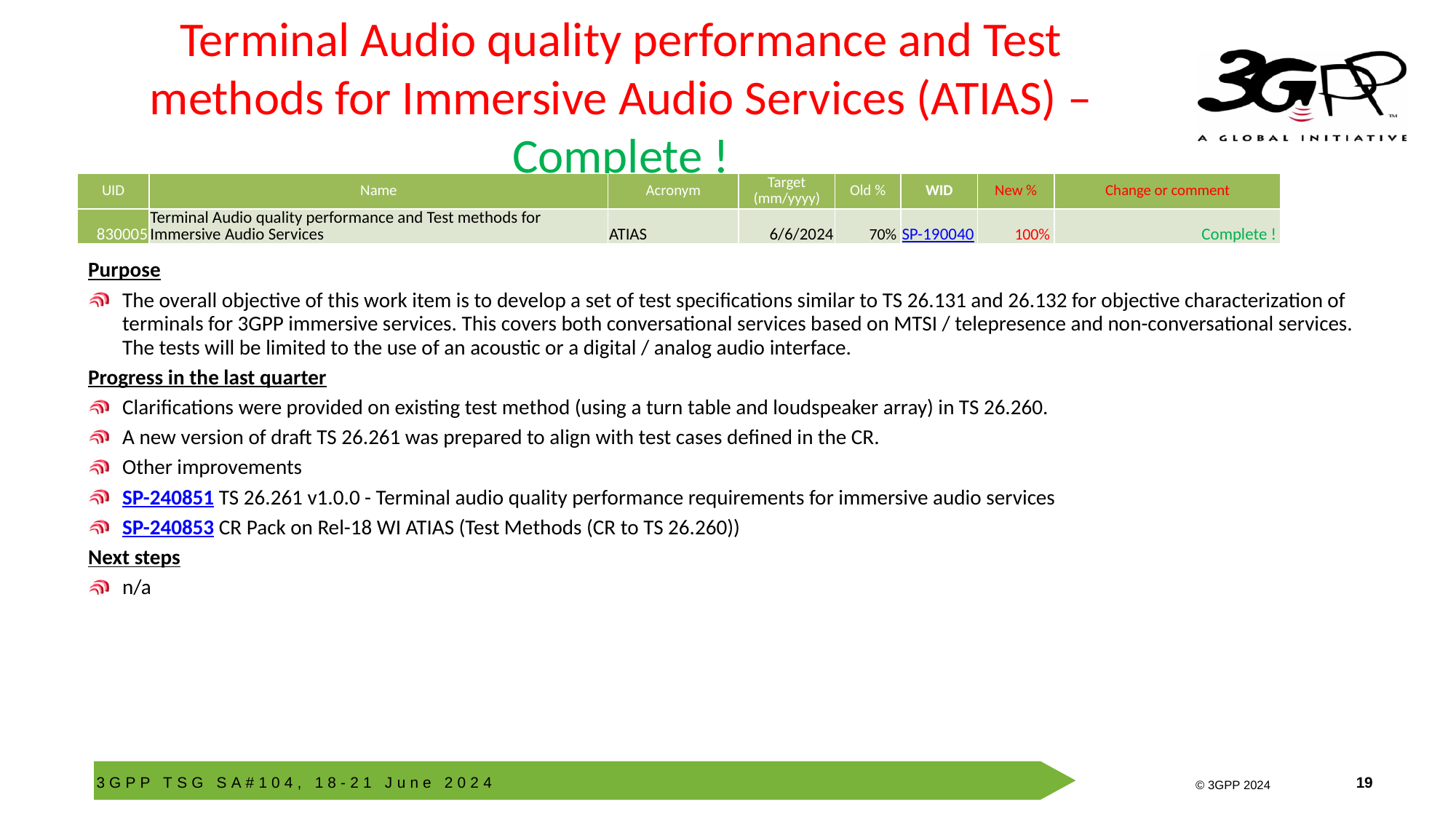

# Terminal Audio quality performance and Test methods for Immersive Audio Services (ATIAS) – Complete !
| UID | Name | Acronym | Target (mm/yyyy) | Old % | WID | New % | Change or comment |
| --- | --- | --- | --- | --- | --- | --- | --- |
| 830005 | Terminal Audio quality performance and Test methods for Immersive Audio Services | ATIAS | 6/6/2024 | 70% | SP-190040 | 100% | Complete ! |
Purpose
The overall objective of this work item is to develop a set of test specifications similar to TS 26.131 and 26.132 for objective characterization of terminals for 3GPP immersive services. This covers both conversational services based on MTSI / telepresence and non-conversational services. The tests will be limited to the use of an acoustic or a digital / analog audio interface.
Progress in the last quarter
Clarifications were provided on existing test method (using a turn table and loudspeaker array) in TS 26.260.
A new version of draft TS 26.261 was prepared to align with test cases defined in the CR.
Other improvements
SP-240851 TS 26.261 v1.0.0 - Terminal audio quality performance requirements for immersive audio services
SP-240853 CR Pack on Rel-18 WI ATIAS (Test Methods (CR to TS 26.260))
Next steps
n/a